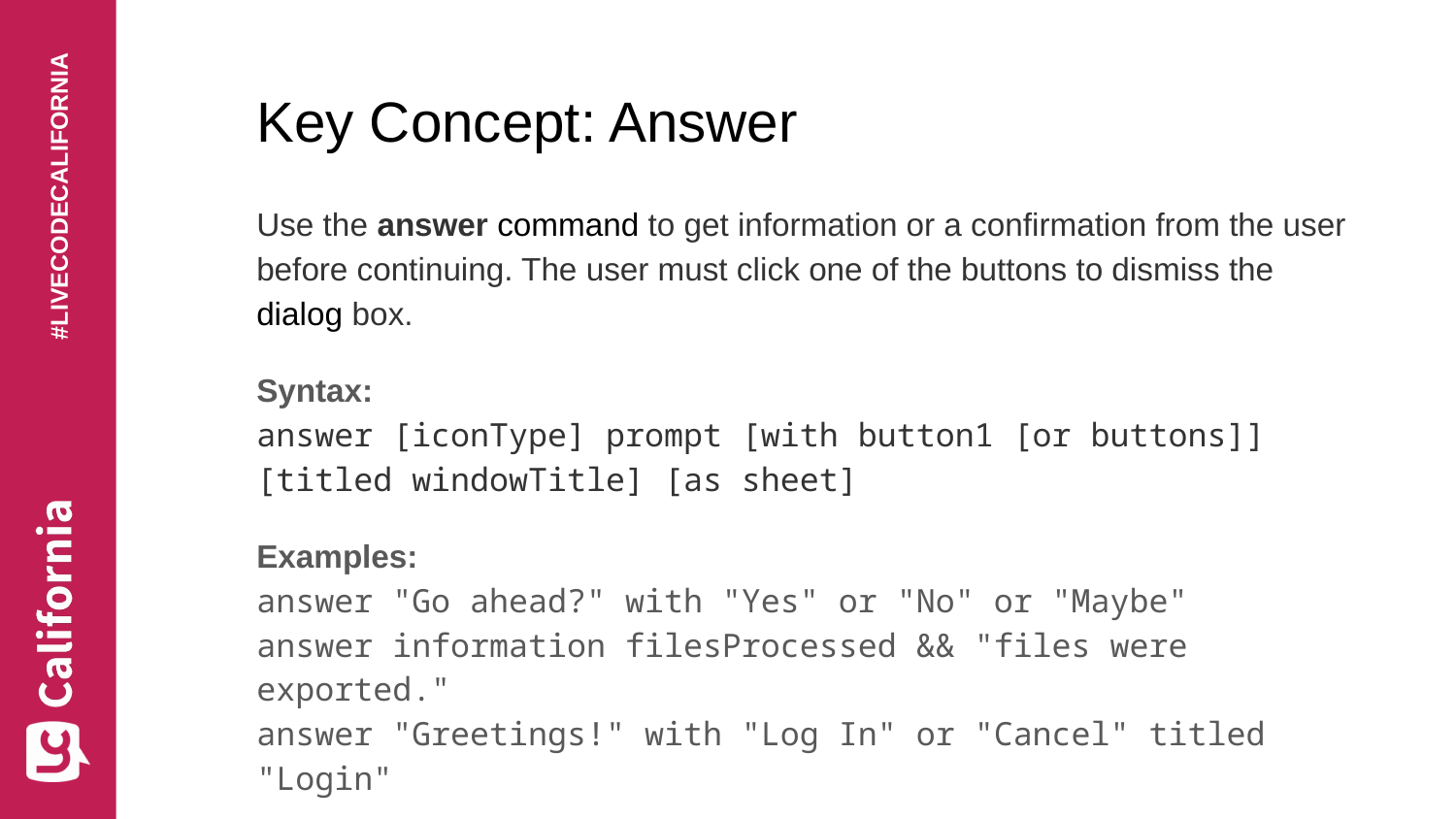

# Key Concept: Answer
Use the answer command to get information or a confirmation from the user before continuing. The user must click one of the buttons to dismiss the dialog box.
Syntax:
answer [iconType] prompt [with button1 [or buttons]] [titled windowTitle] [as sheet]
Examples:
answer "Go ahead?" with "Yes" or "No" or "Maybe"
answer information filesProcessed && "files were exported."
answer "Greetings!" with "Log In" or "Cancel" titled "Login"